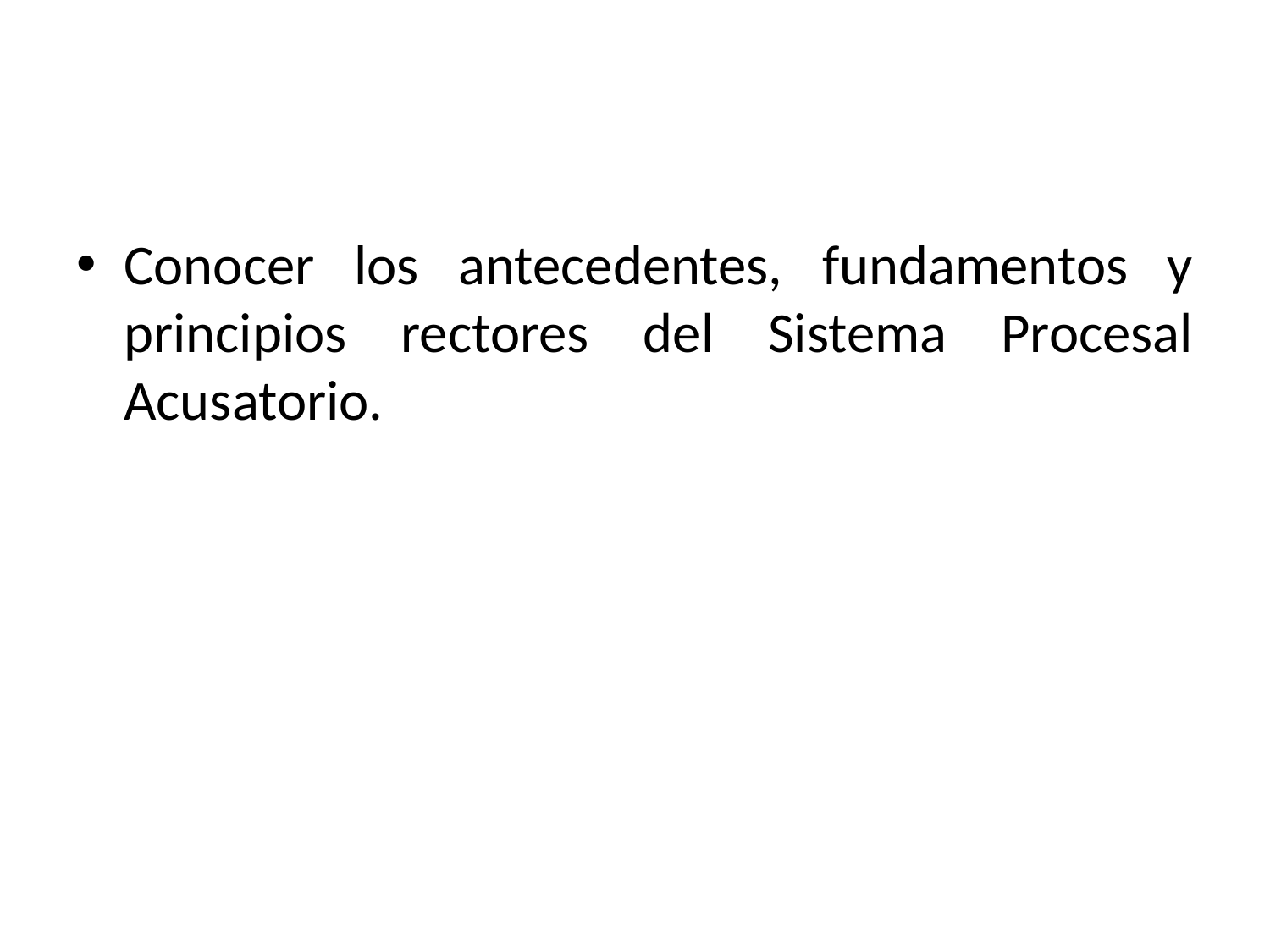

Conocer los antecedentes, fundamentos y principios rectores del Sistema Procesal Acusatorio.